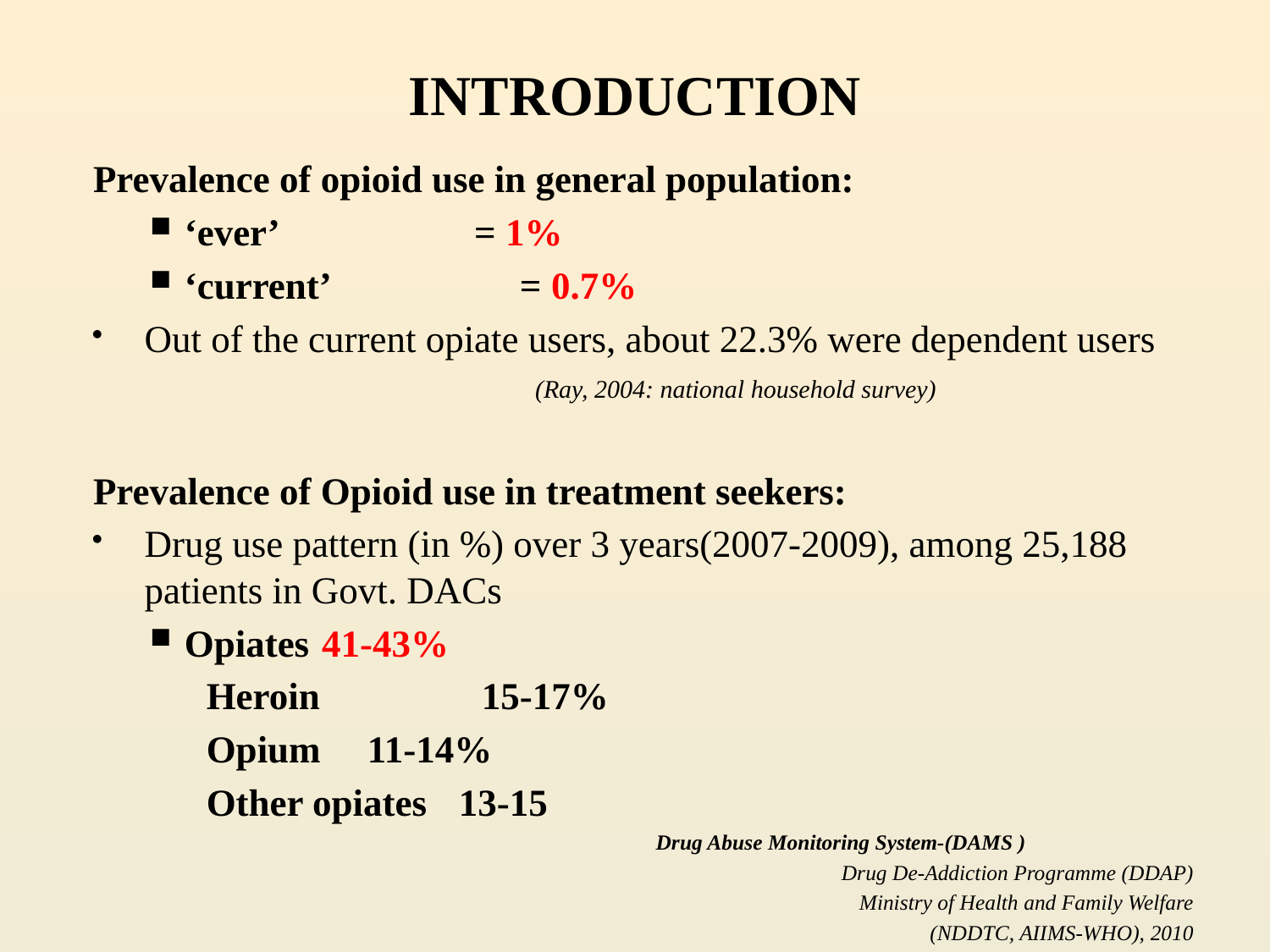

# INTRODUCTION
Prevalence of opioid use in general population:
‘ever’ 		                = 1%
‘current’ 	                = 0.7%
Out of the current opiate users, about 22.3% were dependent users                                             (Ray, 2004: national household survey)

Prevalence of Opioid use in treatment seekers:
Drug use pattern (in %) over 3 years(2007-2009), among 25,188 patients in Govt. DACs
Opiates 		41-43%
      Heroin   	            15-17%
      Opium 		11-14%
      Other opiates 	13-15
                                                                                                                                                                           Drug Abuse Monitoring System-(DAMS )
                             Drug De-Addiction Programme (DDAP)
                              Ministry of Health and Family Welfare
                                                          (NDDTC, AIIMS-WHO), 2010